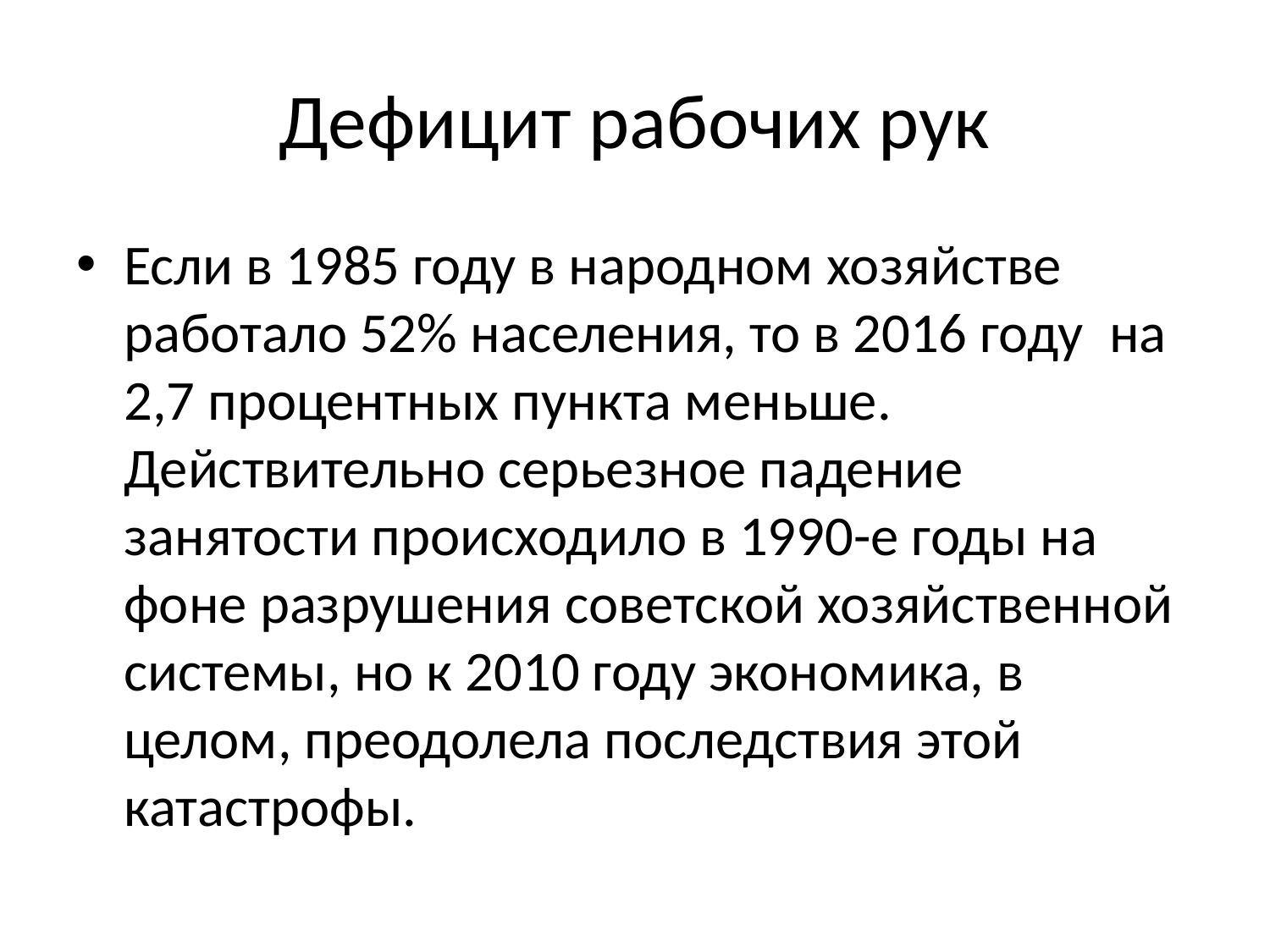

# Дефицит рабочих рук
Если в 1985 году в народном хозяйстве работало 52% населения, то в 2016 году  на 2,7 процентных пункта меньше. Действительно серьезное падение занятости происходило в 1990-е годы на фоне разрушения советской хозяйственной системы, но к 2010 году экономика, в целом, преодолела последствия этой катастрофы.